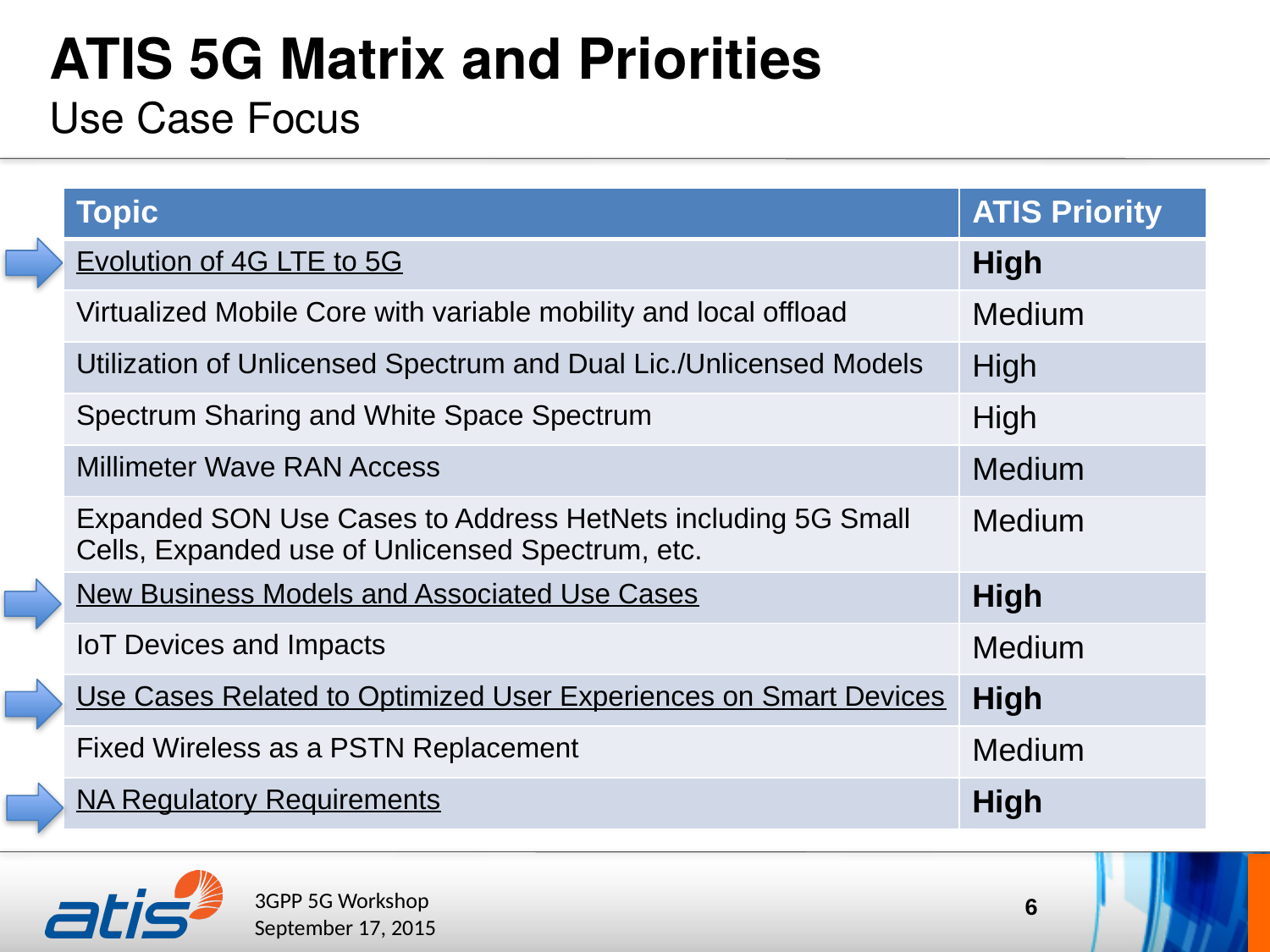

# ATIS 5G Matrix and Priorities Use Case Focus
| Topic | ATIS Priority |
| --- | --- |
| Evolution of 4G LTE to 5G | High |
| Virtualized Mobile Core with variable mobility and local offload | Medium |
| Utilization of Unlicensed Spectrum and Dual Lic./Unlicensed Models | High |
| Spectrum Sharing and White Space Spectrum | High |
| Millimeter Wave RAN Access | Medium |
| Expanded SON Use Cases to Address HetNets including 5G Small Cells, Expanded use of Unlicensed Spectrum, etc. | Medium |
| New Business Models and Associated Use Cases | High |
| IoT Devices and Impacts | Medium |
| Use Cases Related to Optimized User Experiences on Smart Devices | High |
| Fixed Wireless as a PSTN Replacement | Medium |
| NA Regulatory Requirements | High |

6